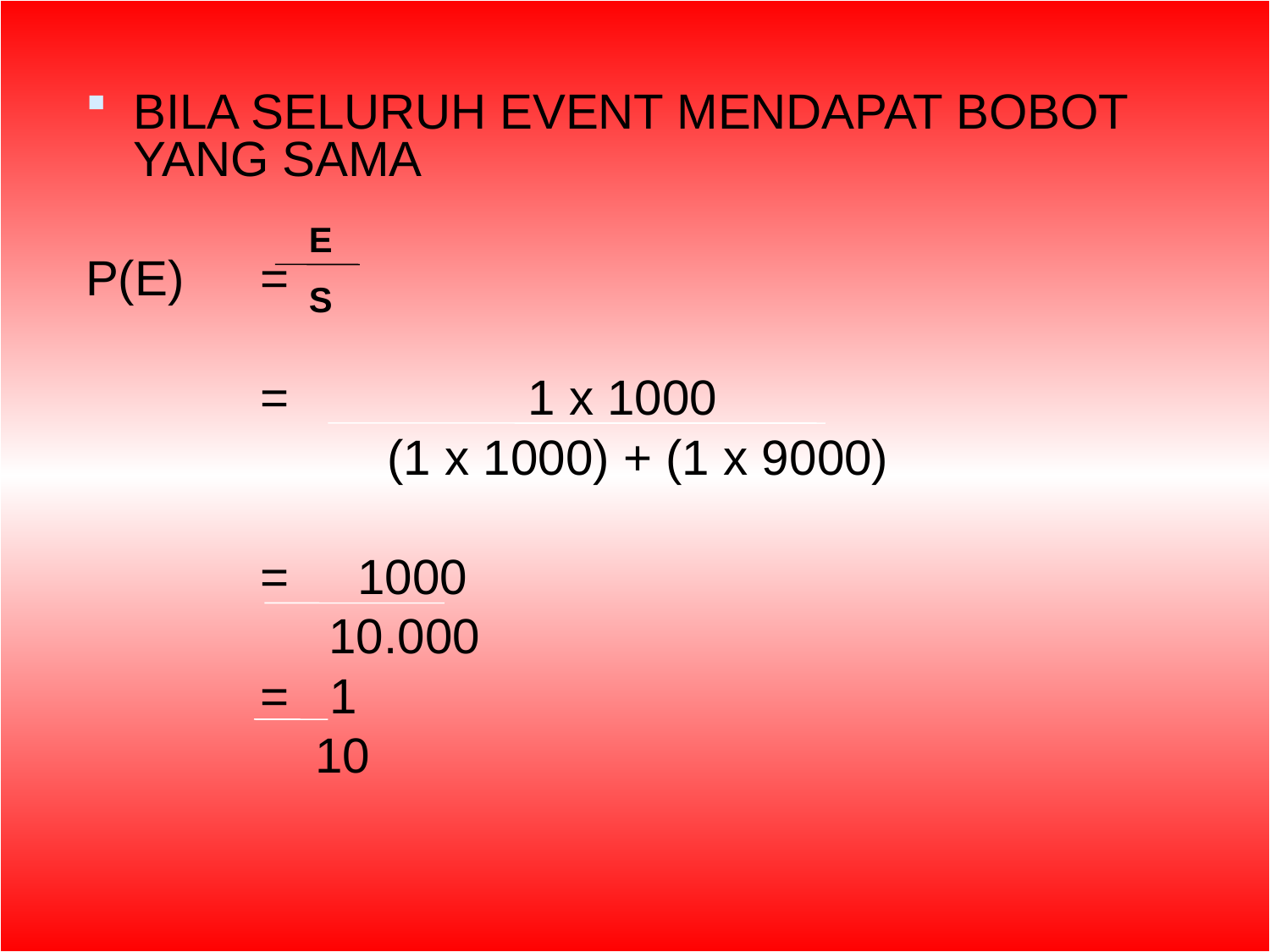

BILA SELURUH EVENT MENDAPAT BOBOT YANG SAMA

P(E)	=

		= 		 1 x 1000
			(1 x 1000) + (1 x 9000)

		=     1000
		     10.000
		=   1
		    10

E
S